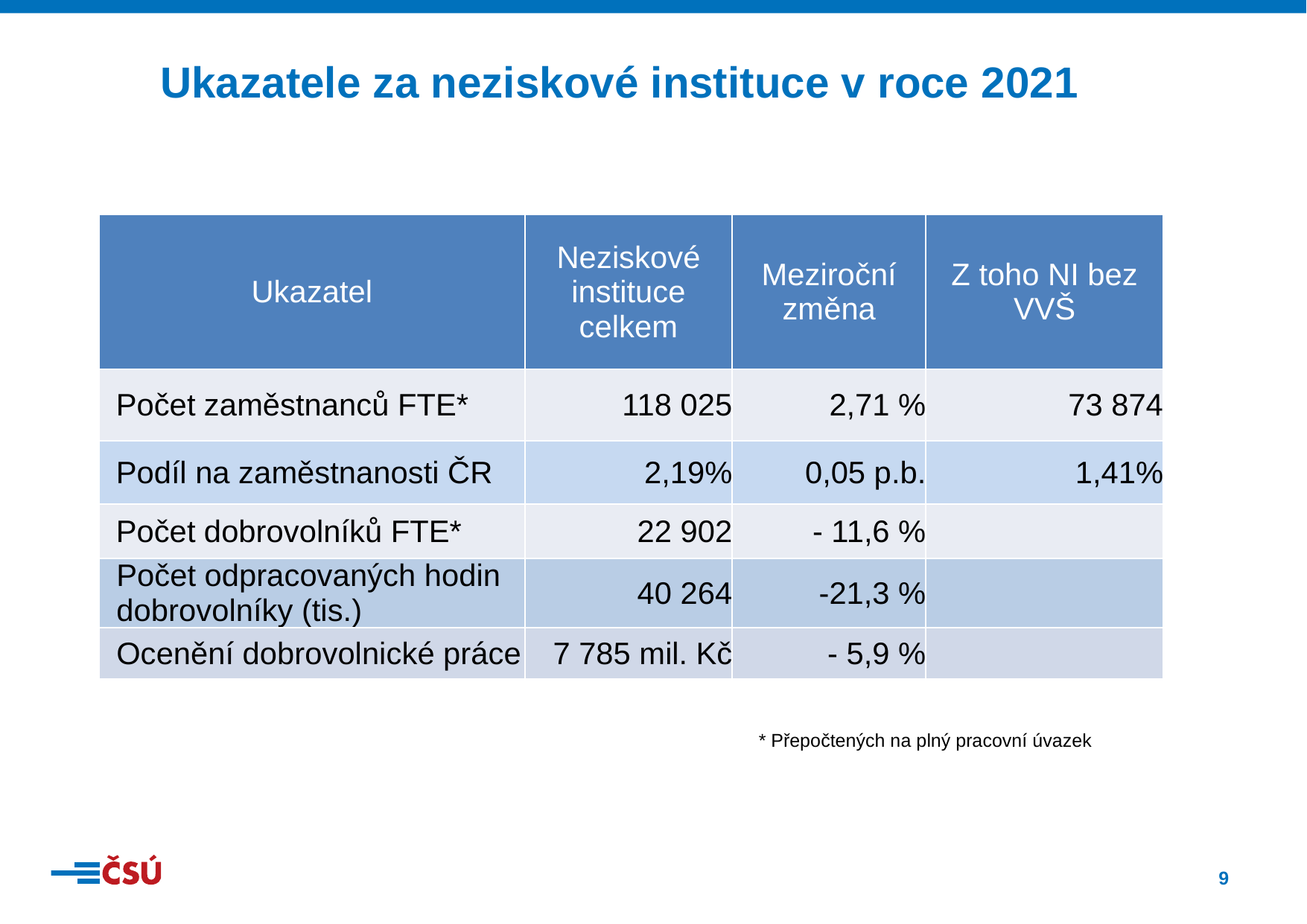

Ukazatele za neziskové instituce v roce 2021
| Ukazatel | Neziskové instituce celkem | Meziroční změna | Z toho NI bez VVŠ |
| --- | --- | --- | --- |
| Počet zaměstnanců FTE\* | 118 025 | 2,71 % | 73 874 |
| Podíl na zaměstnanosti ČR | 2,19% | 0,05 p.b. | 1,41% |
| Počet dobrovolníků FTE\* | 22 902 | - 11,6 % |  |
| Počet odpracovaných hodin dobrovolníky (tis.) | 40 264 | -21,3 % |  |
| Ocenění dobrovolnické práce | 7 785 mil. Kč | - 5,9 % |  |
* Přepočtených na plný pracovní úvazek